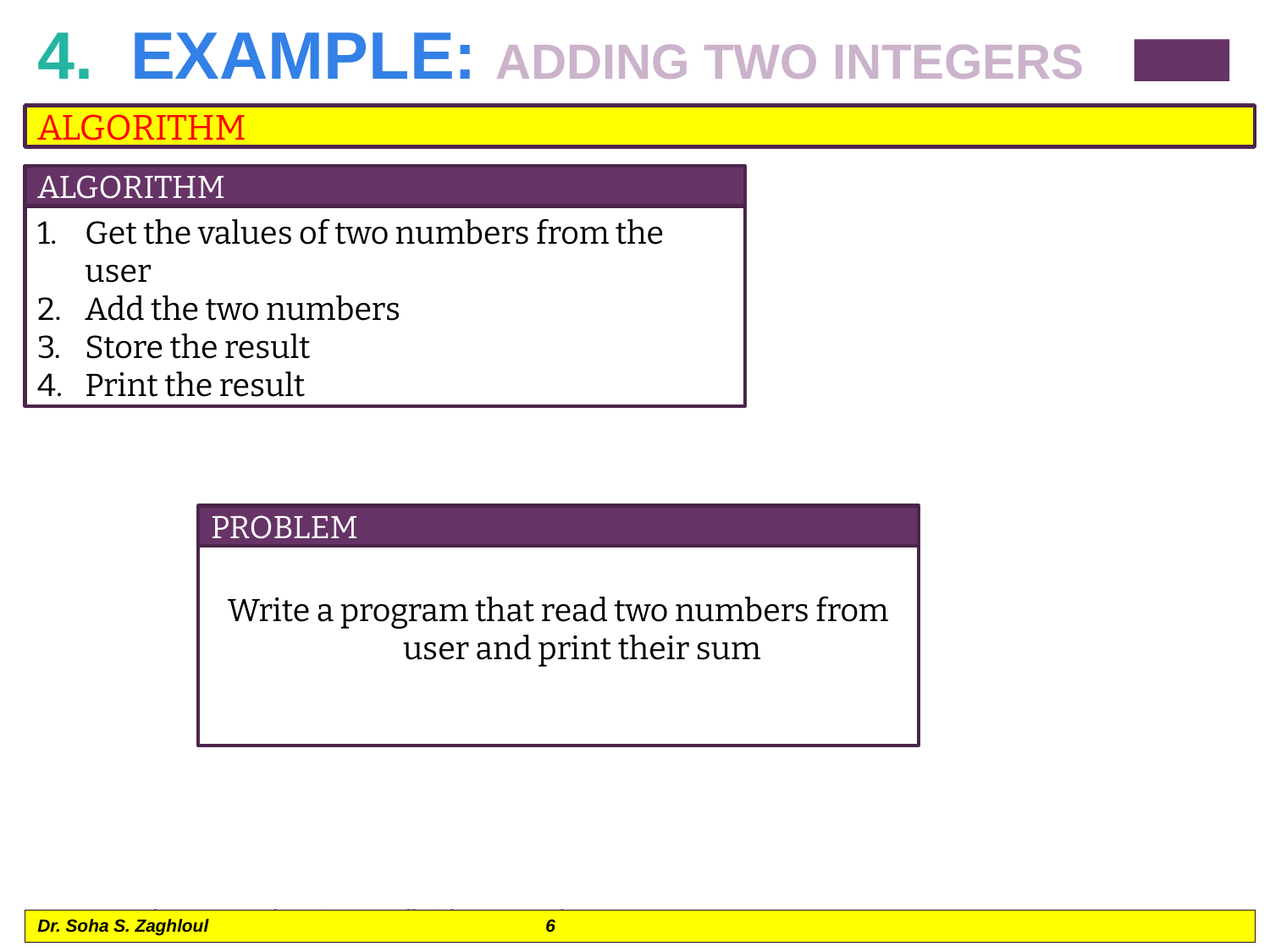

4.  eXAMPLE: Adding Two Integers
ALGORITHM
ALGORITHM
Get the values of two numbers from the user
Add the two numbers
Store the result
Print the result
PROBLEM

Write a program that read two numbers from user and print their sum
©1992-2013 by Pearson Education, Inc. All Rights Reserved.
Dr. Soha S. Zaghloul			6